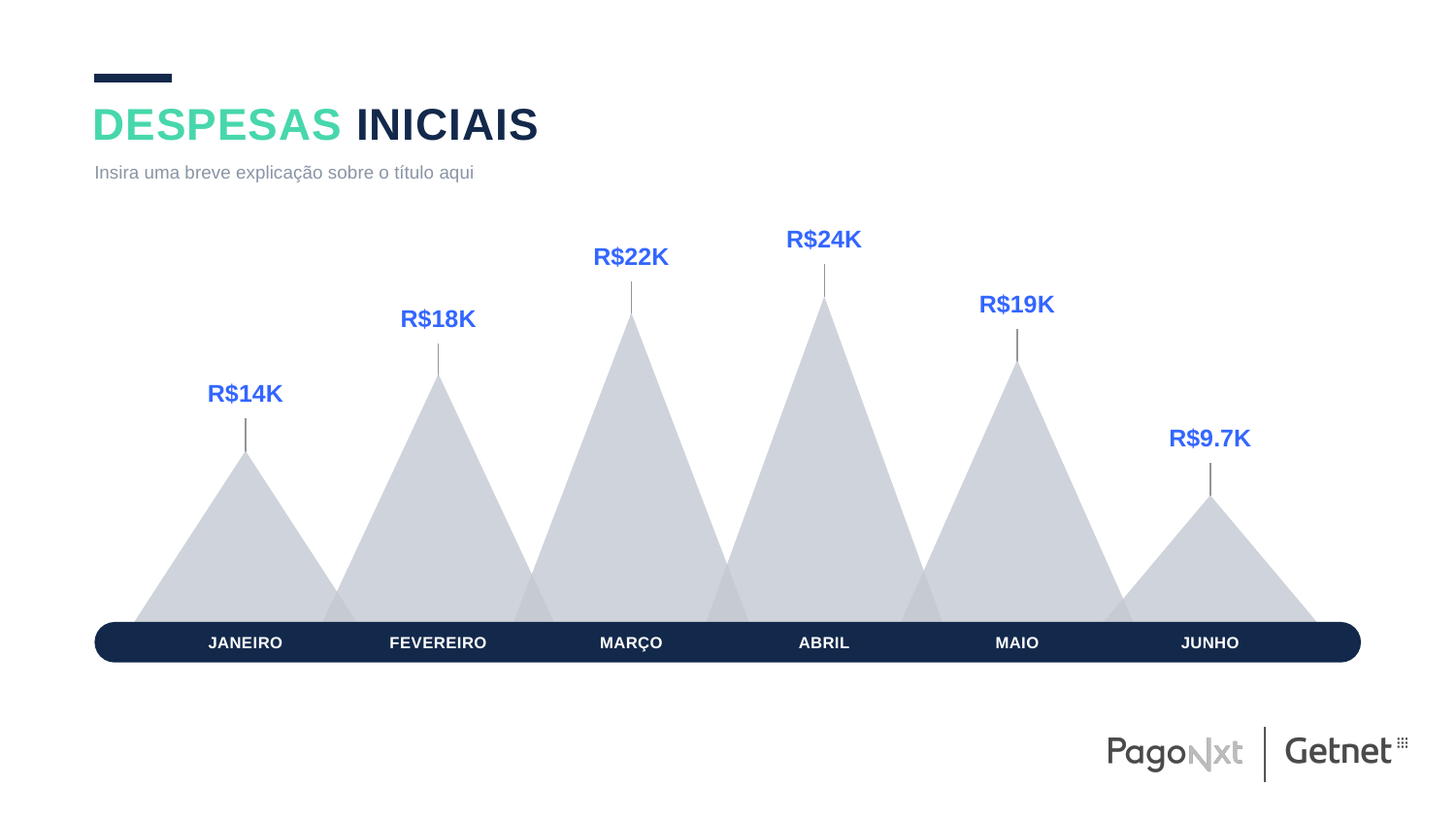

DESPESAS INICIAIS
Insira uma breve explicação sobre o título aqui
r$24K
r$22K
r$19K

r$18K

r$14K
r$9.7K

JANEIRO
FEVEREIRO
MARÇO
ABRIL
MAIO
JUNHO